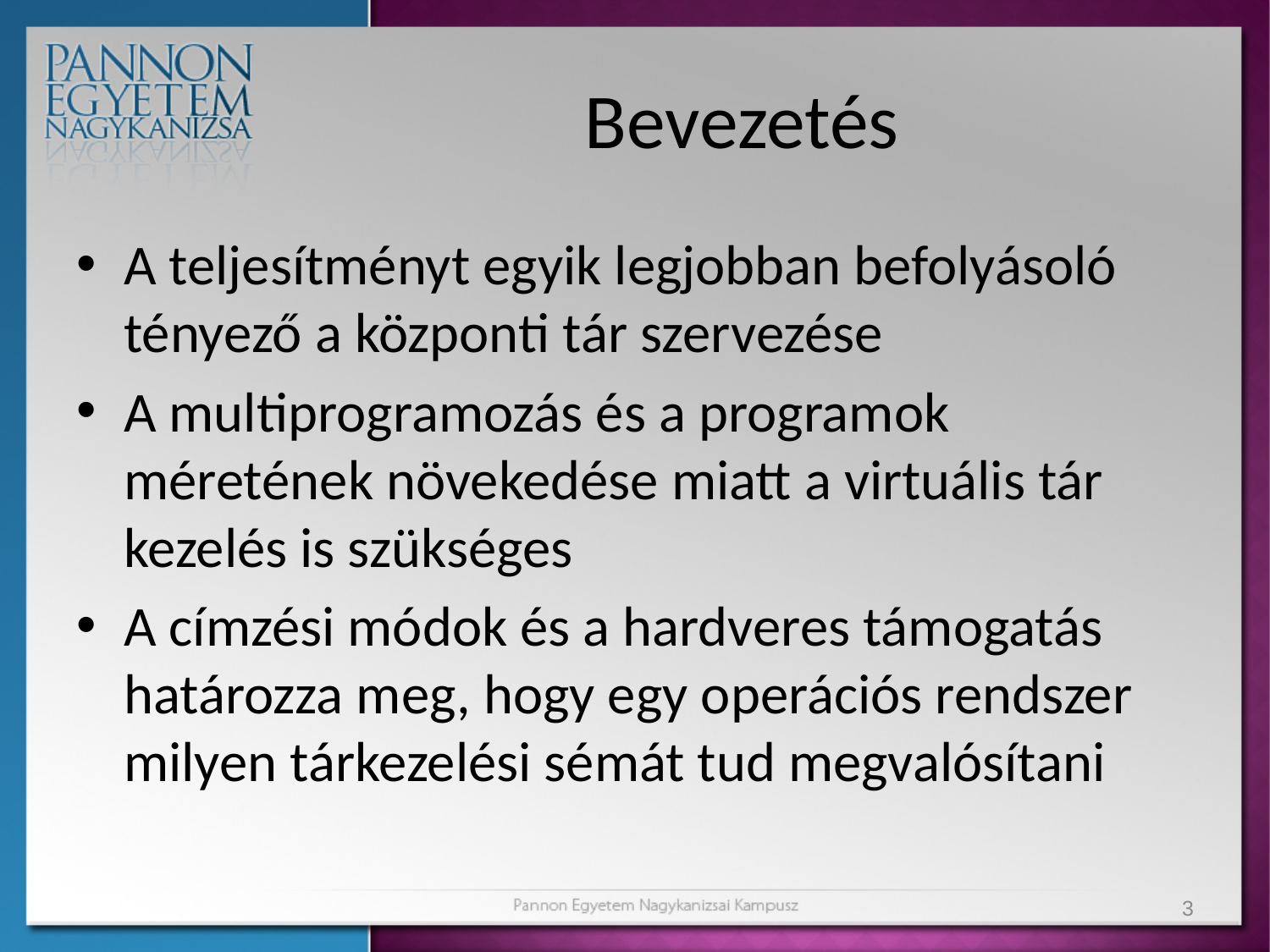

# Bevezetés
A teljesítményt egyik legjobban befolyásoló tényező a központi tár szervezése
A multiprogramozás és a programok méretének növekedése miatt a virtuális tár kezelés is szükséges
A címzési módok és a hardveres támogatás határozza meg, hogy egy operációs rendszer milyen tárkezelési sémát tud megvalósítani
3